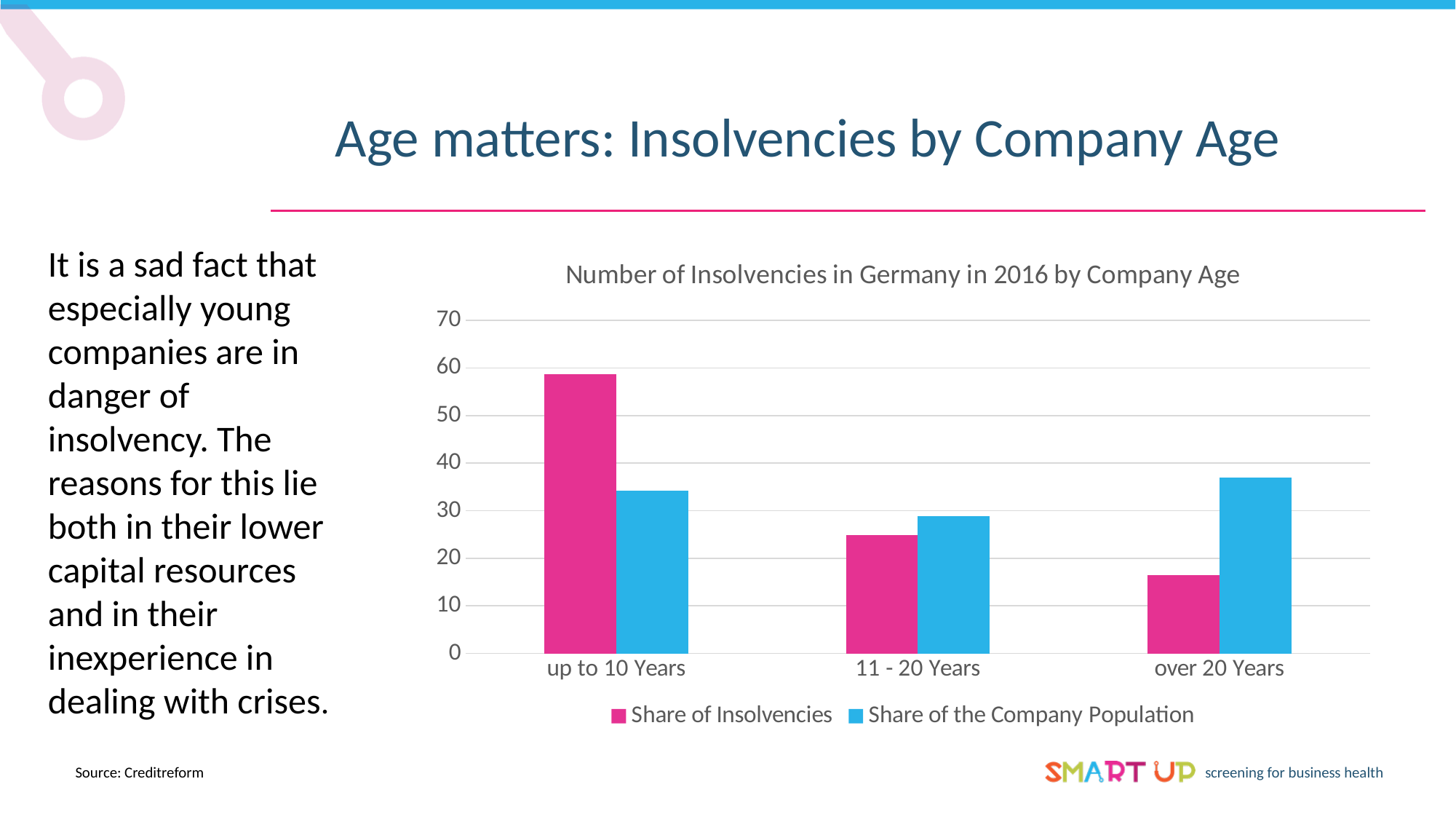

Age matters: Insolvencies by Company Age
It is a sad fact that especially young companies are in danger of insolvency. The reasons for this lie both in their lower capital resources and in their inexperience in dealing with crises.

### Chart: Number of Insolvencies in Germany in 2016 by Company Age

| Category | Share of Insolvencies | Share of the Company Population |
|---|---|---|
| up to 10 Years | 58.7 | 34.2 |
| 11 - 20 Years | 24.9 | 28.8 |
| over 20 Years | 16.4 | 37.0 |
Source: Creditreform